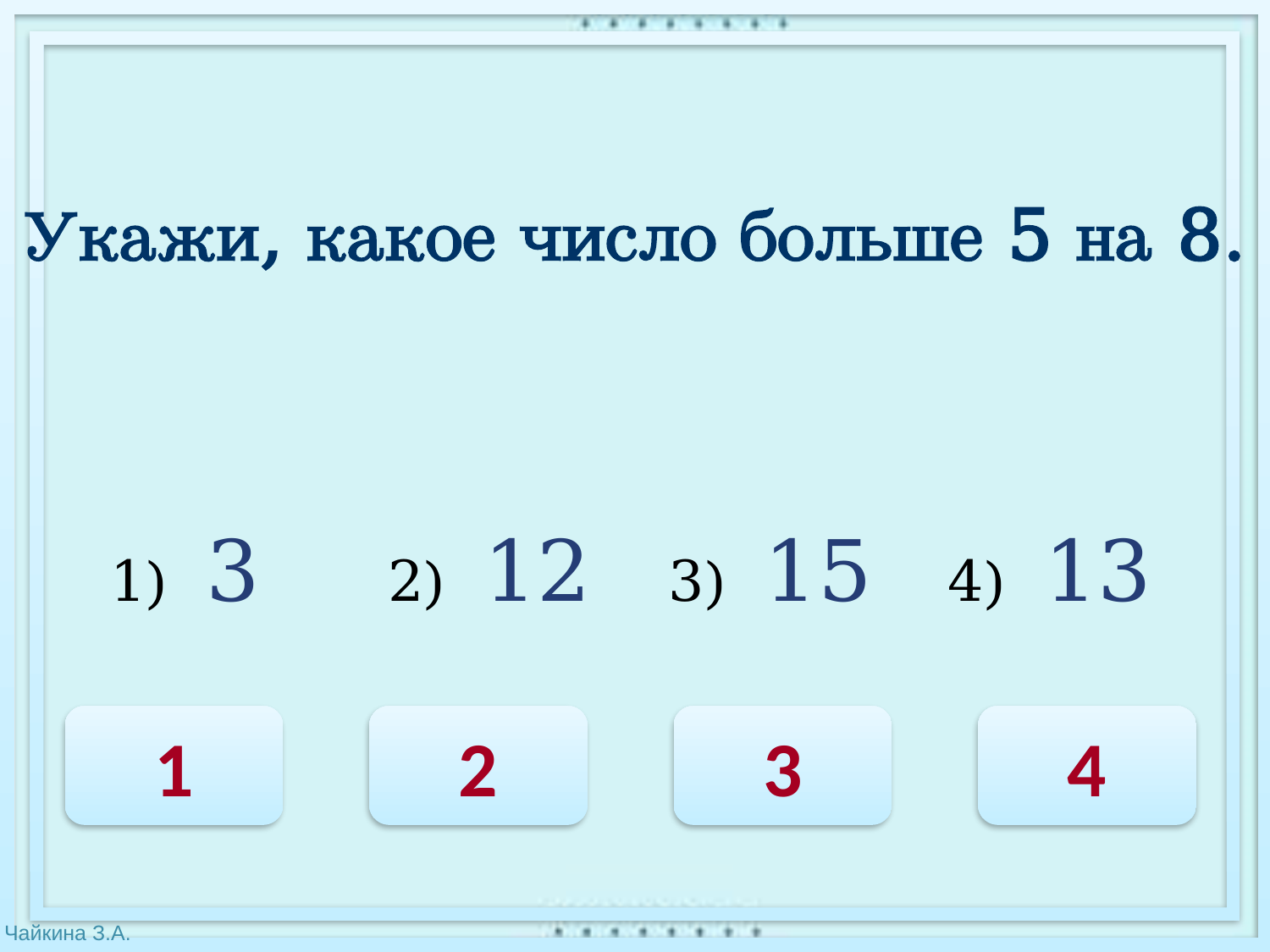

Укажи, какое число больше 5 на 8.
1)  3
2)  12
3)  15
4)  13
1
2
3
4